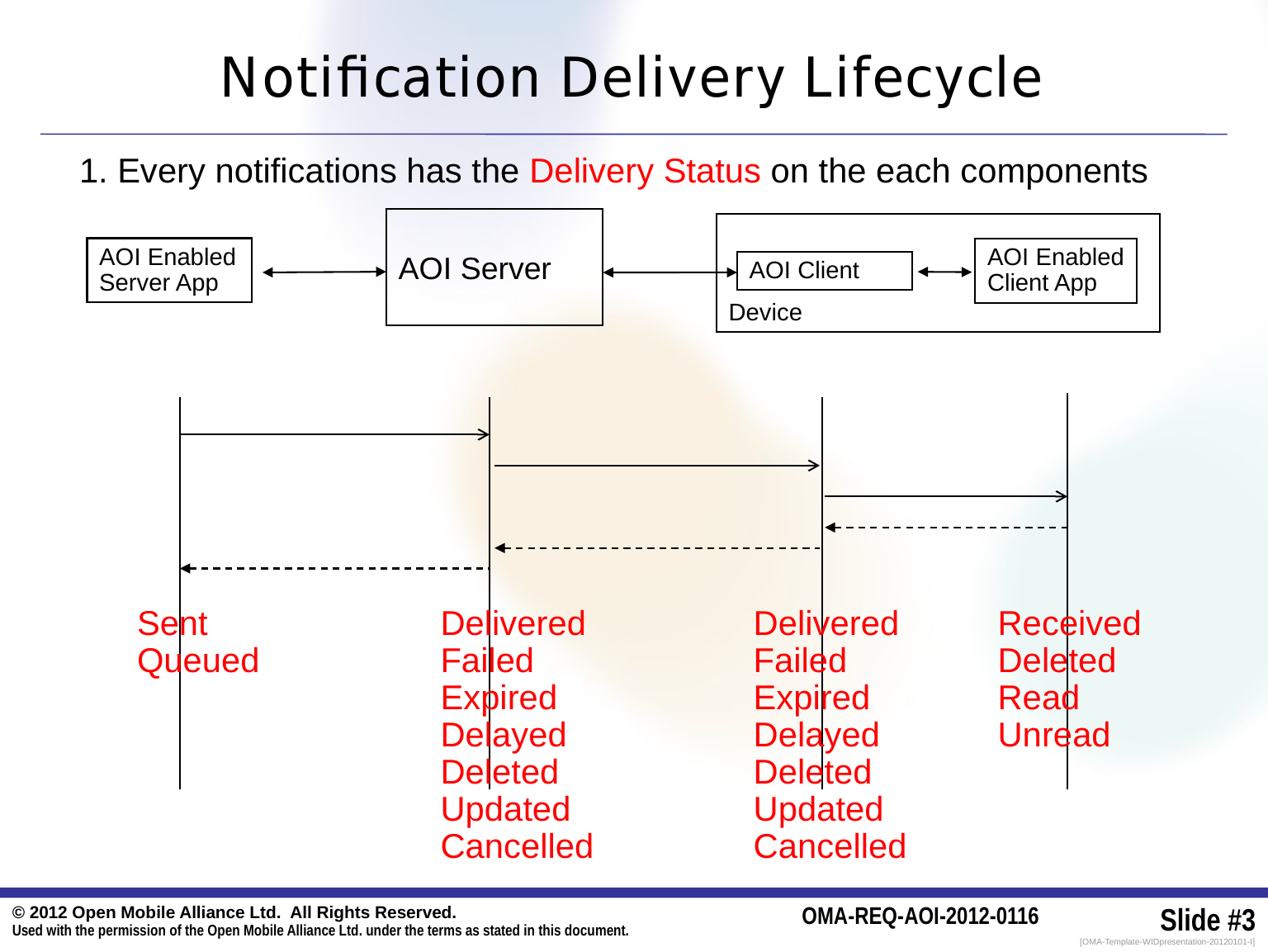

# Notification Delivery Lifecycle
1. Every notifications has the Delivery Status on the each components

AOI Server

Device
AOI Enabled
Server App
AOI Enabled
Client App
AOI Client

Sent
Queued
Received
Deleted
Read
Unread
Delivered
Failed
Expired
Delayed
Deleted
Updated
Cancelled
Delivered
Failed
Expired
Delayed
Deleted
Updated
Cancelled